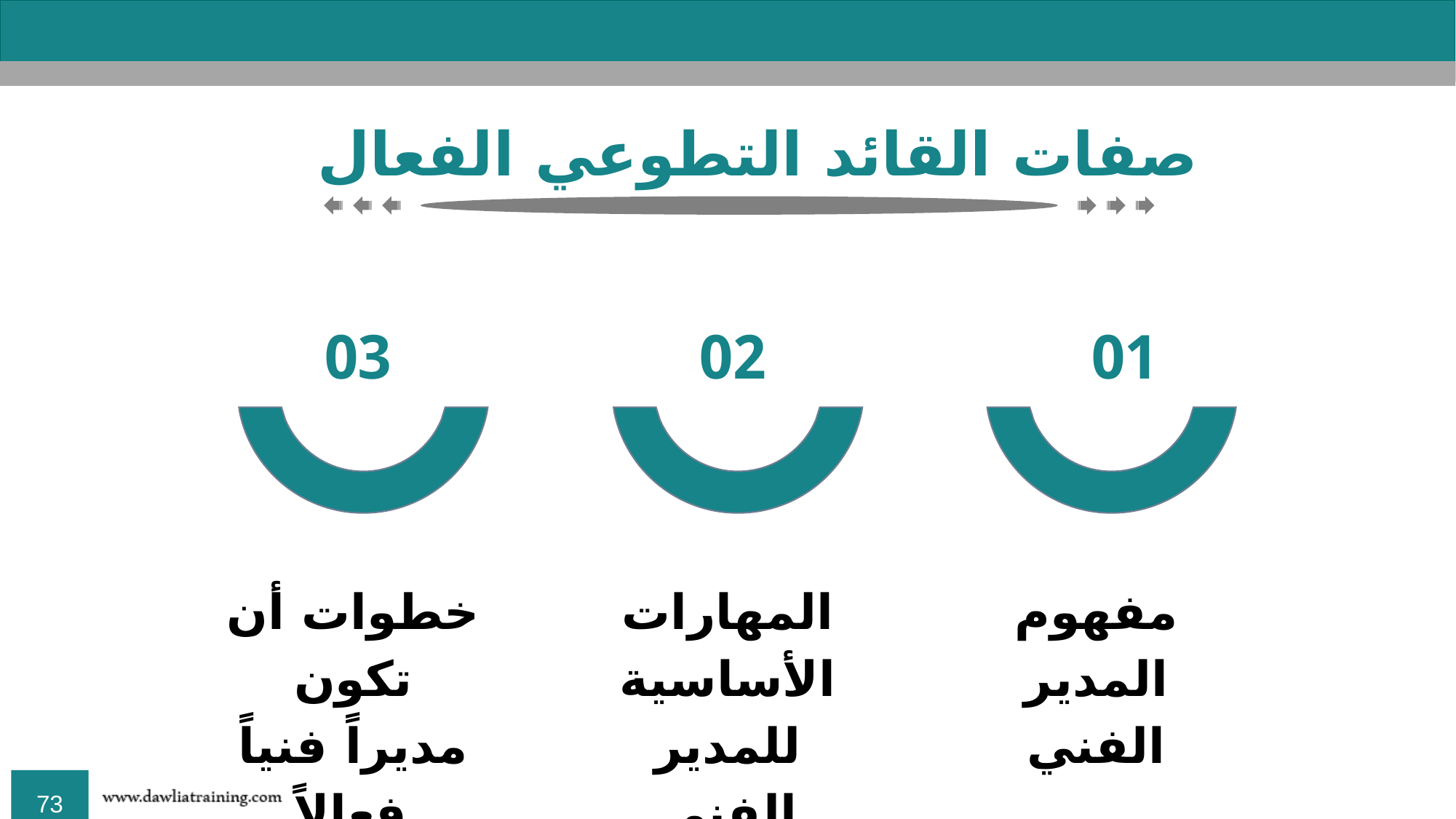

صفات القائد التطوعي الفعال

03

خطوات أن تكون مديراً فنياً فعالاً
02

المهارات الأساسية للمدير الفني
01

مفهوم المدير الفني